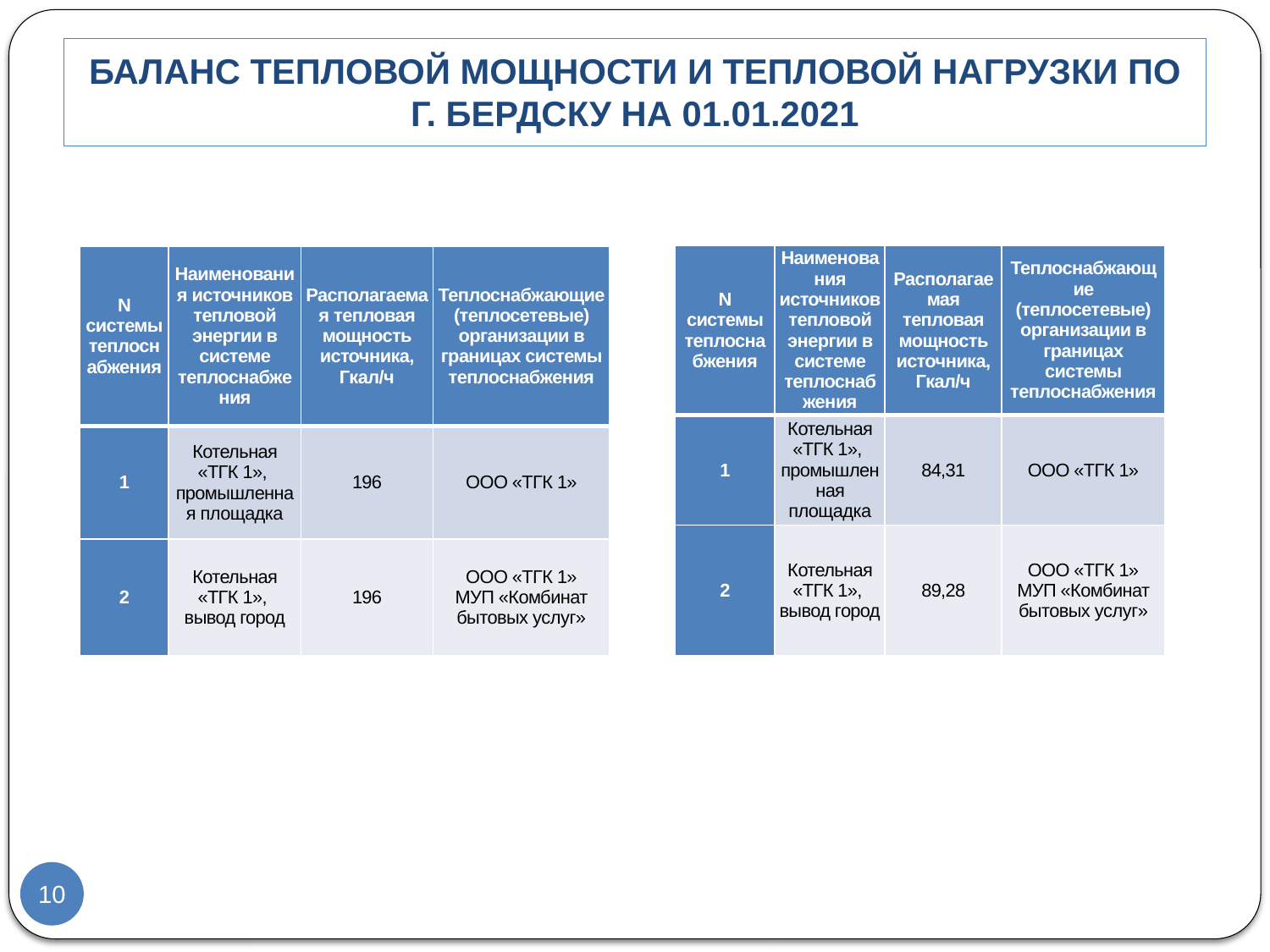

# Баланс тепловой мощности и тепловой нагрузки по г. Бердску на 01.01.2021

| N системы теплоснабжения | Наименования источников тепловой энергии в системе теплоснабжения | Располагаемая тепловая мощность источника, Гкал/ч | Теплоснабжающие (теплосетевые) организации в границах системы теплоснабжения |
| --- | --- | --- | --- |
| 1 | Котельная «ТГК 1», промышленная площадка | 84,31 | ООО «ТГК 1» |
| 2 | Котельная «ТГК 1», вывод город | 89,28 | ООО «ТГК 1» МУП «Комбинат бытовых услуг» |
| N системы теплоснабжения | Наименования источников тепловой энергии в системе теплоснабжения | Располагаемая тепловая мощность источника, Гкал/ч | Теплоснабжающие (теплосетевые) организации в границах системы теплоснабжения |
| --- | --- | --- | --- |
| 1 | Котельная «ТГК 1», промышленная площадка | 196 | ООО «ТГК 1» |
| 2 | Котельная «ТГК 1», вывод город | 196 | ООО «ТГК 1» МУП «Комбинат бытовых услуг» |
10